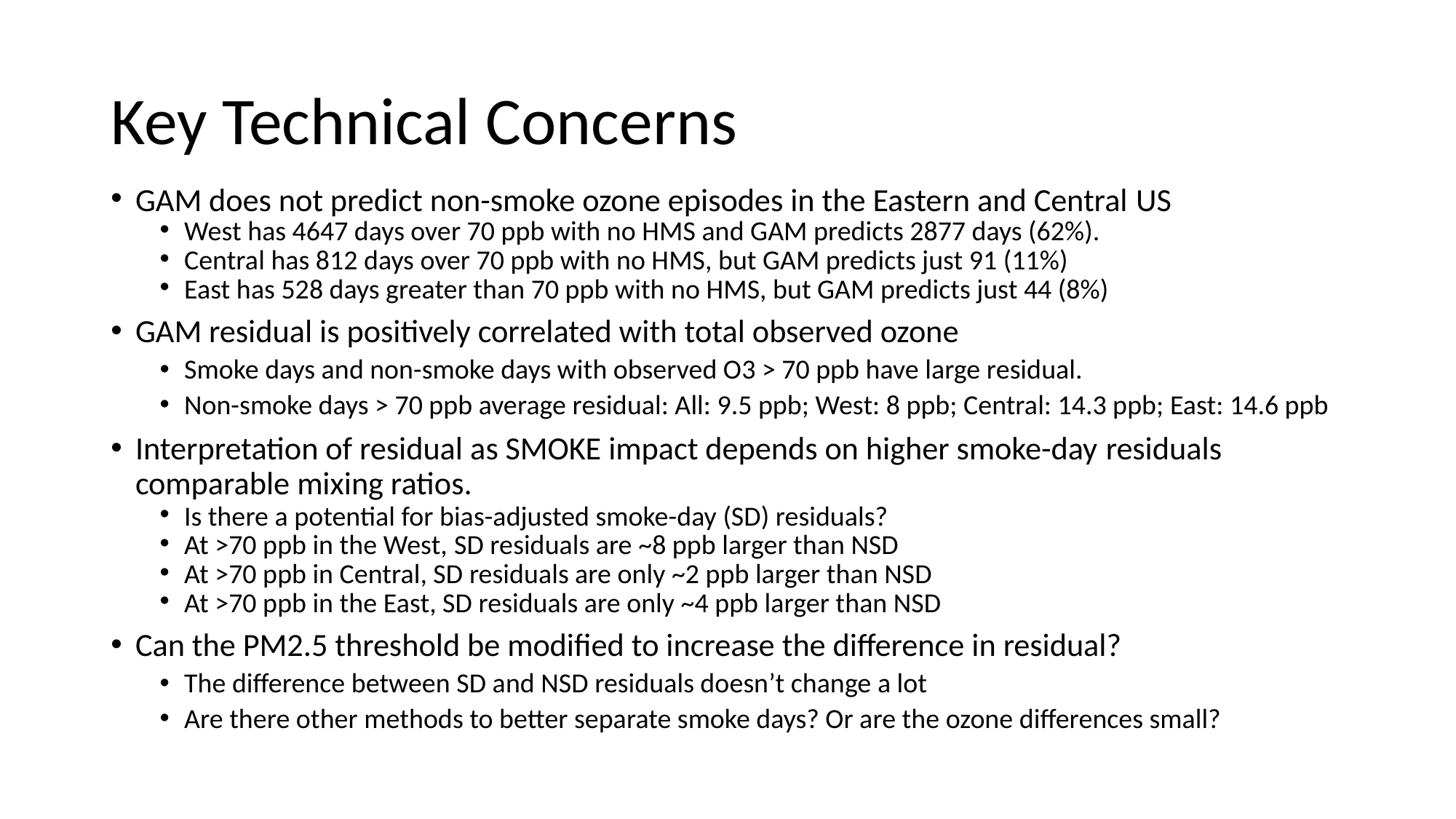

# Key Technical Concerns
GAM does not predict non-smoke ozone episodes in the Eastern and Central US
West has 4647 days over 70 ppb with no HMS and GAM predicts 2877 days (62%).
Central has 812 days over 70 ppb with no HMS, but GAM predicts just 91 (11%)
East has 528 days greater than 70 ppb with no HMS, but GAM predicts just 44 (8%)
GAM residual is positively correlated with total observed ozone
Smoke days and non-smoke days with observed O3 > 70 ppb have large residual.
Non-smoke days > 70 ppb average residual: All: 9.5 ppb; West: 8 ppb; Central: 14.3 ppb; East: 14.6 ppb
Interpretation of residual as SMOKE impact depends on higher smoke-day residuals comparable mixing ratios.
Is there a potential for bias-adjusted smoke-day (SD) residuals?
At >70 ppb in the West, SD residuals are ~8 ppb larger than NSD
At >70 ppb in Central, SD residuals are only ~2 ppb larger than NSD
At >70 ppb in the East, SD residuals are only ~4 ppb larger than NSD
Can the PM2.5 threshold be modified to increase the difference in residual?
The difference between SD and NSD residuals doesn’t change a lot
Are there other methods to better separate smoke days? Or are the ozone differences small?